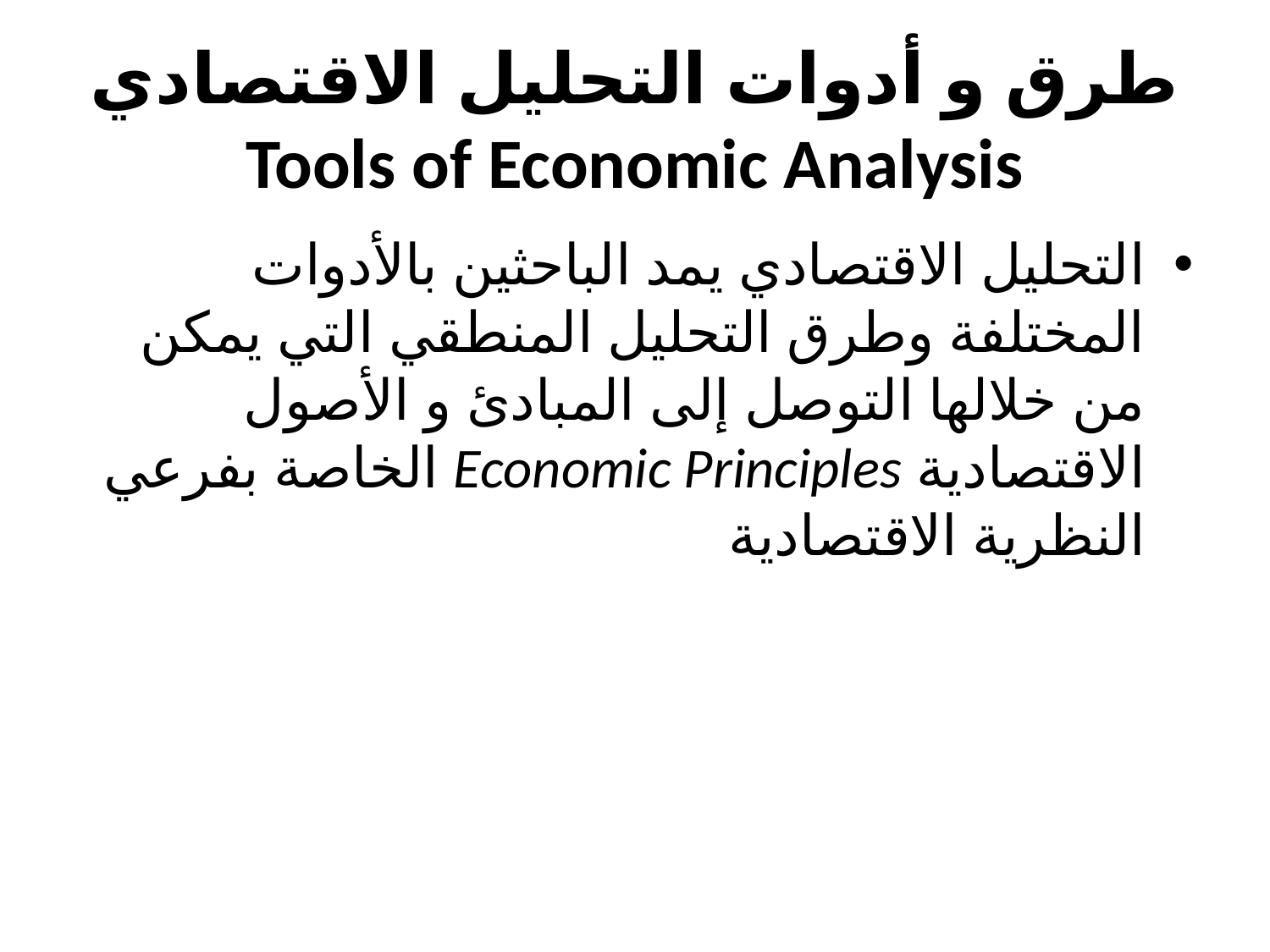

# طرق و أدوات التحليل الاقتصادي Tools of Economic Analysis
التحليل الاقتصادي يمد الباحثين بالأدوات المختلفة وطرق التحليل المنطقي التي يمكن من خلالها التوصل إلى المبادئ و الأصول الاقتصادية Economic Principles الخاصة بفرعي النظرية الاقتصادية